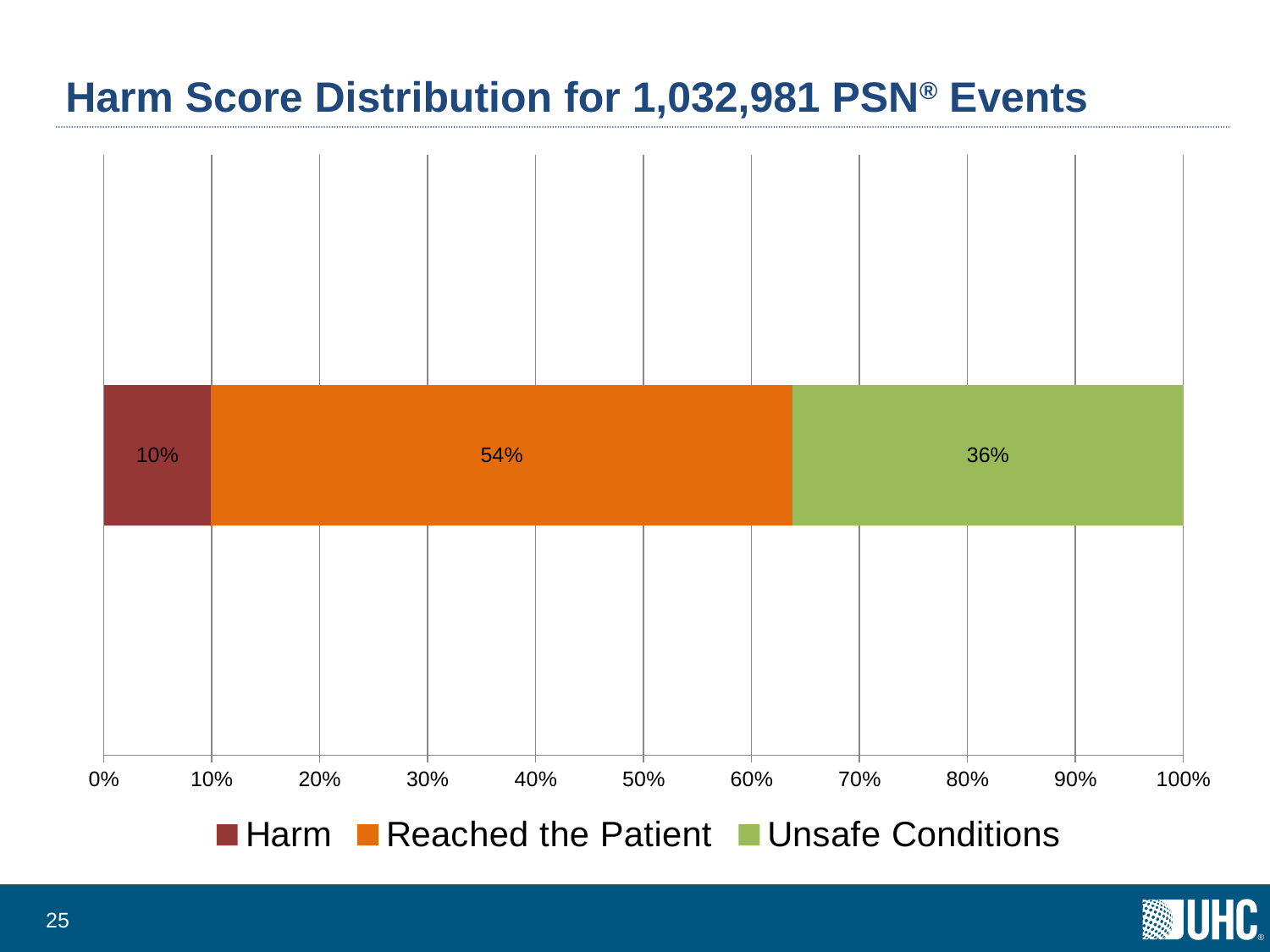

# Harm Score Distribution for 1,032,981 PSN® Events

### Chart

| Category | Harm | Reached the Patient | Unsafe Conditions |
|---|---|---|---|
25